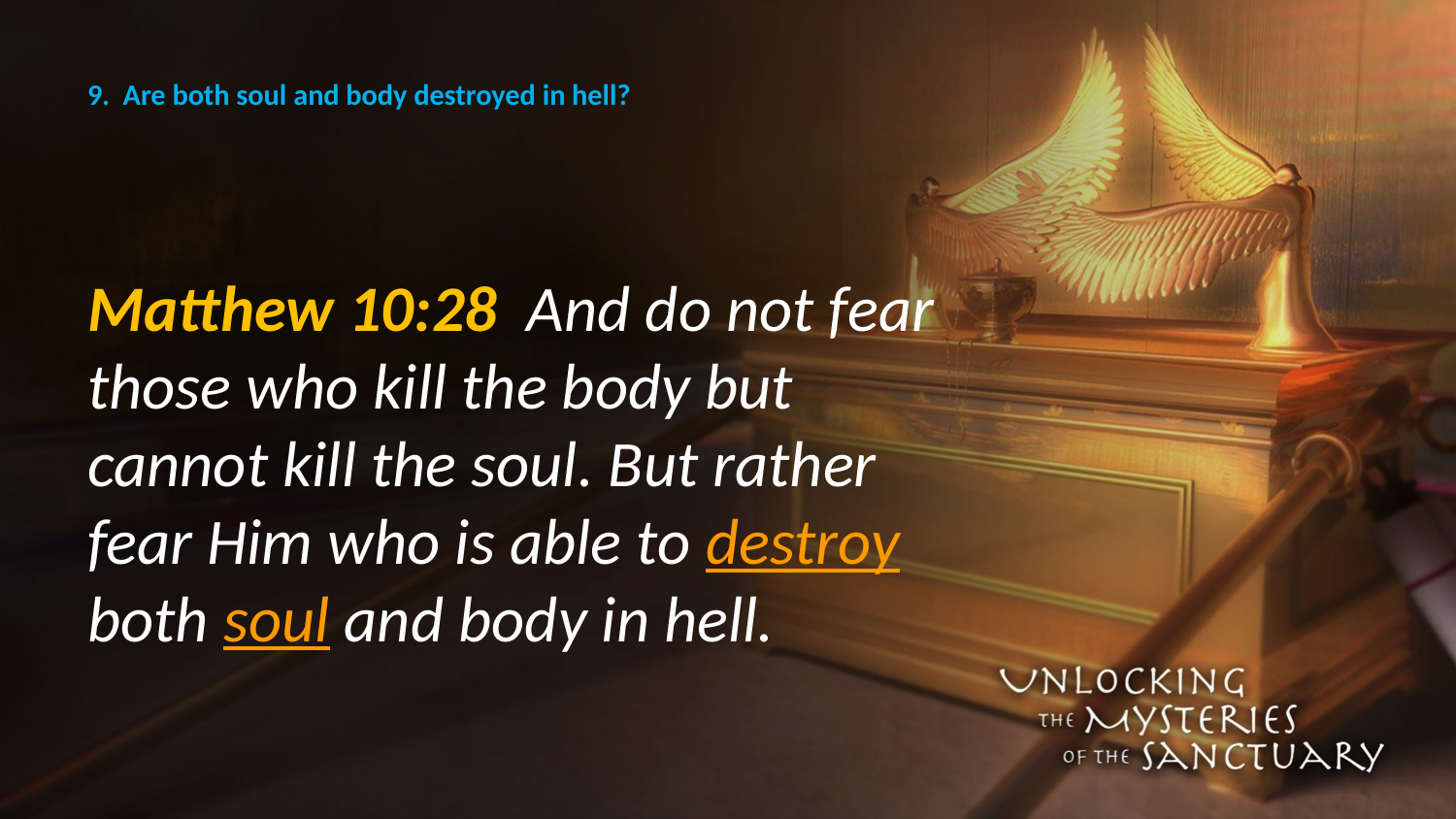

# 9.  Are both soul and body destroyed in hell?

Matthew 10:28  And do not fear those who kill the body but cannot kill the soul. But rather fear Him who is able to destroy both soul and body in hell.